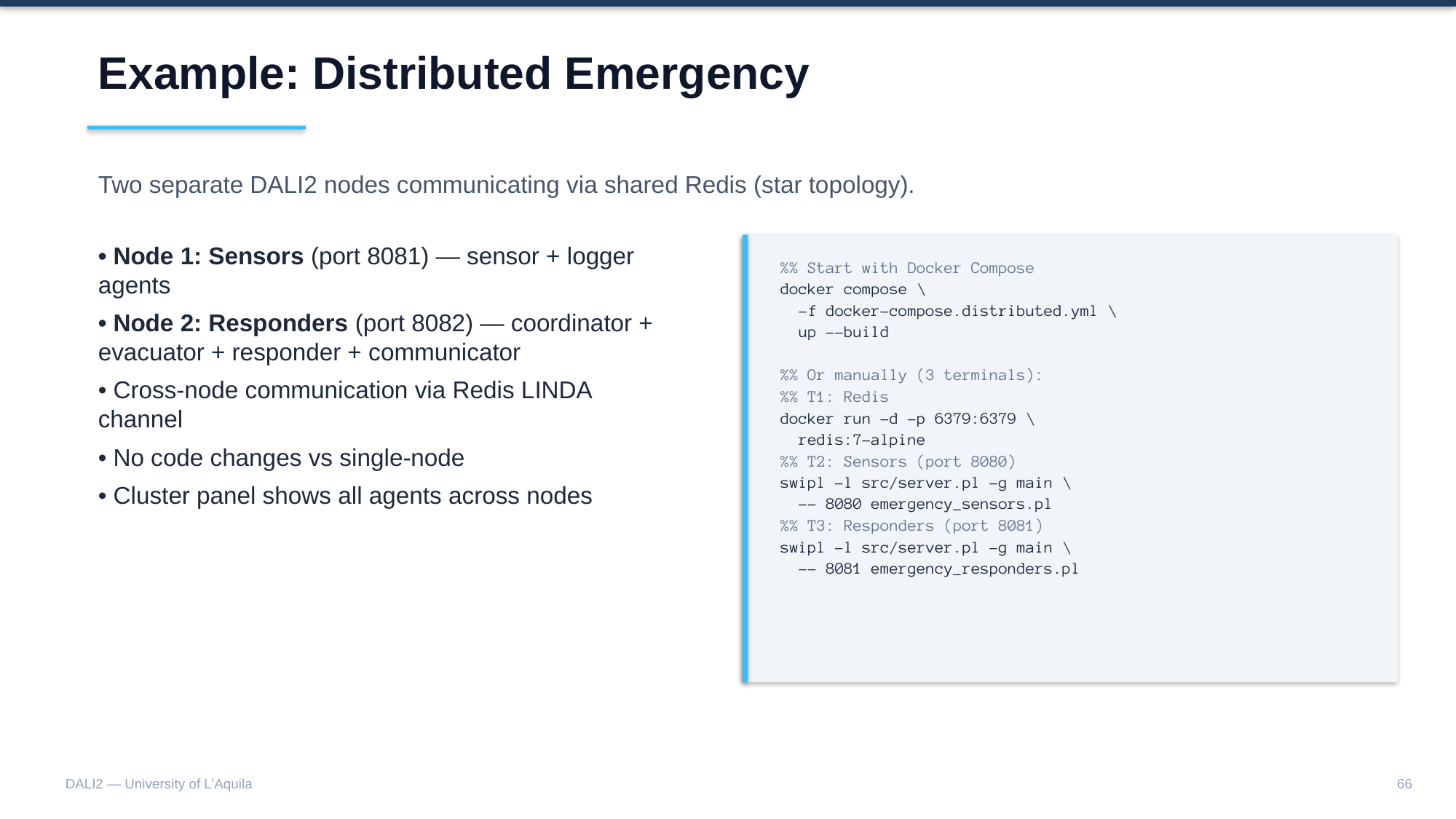

Example: Distributed Emergency

Two separate DALI2 nodes communicating via shared Redis (star topology).
• Node 1: Sensors (port 8081) — sensor + logger agents
• Node 2: Responders (port 8082) — coordinator + evacuator + responder + communicator
• Cross-node communication via Redis LINDA channel
• No code changes vs single-node
• Cluster panel shows all agents across nodes

%% Start with Docker Compose
docker compose \
  -f docker-compose.distributed.yml \
  up --build

%% Or manually (3 terminals):
%% T1: Redis
docker run -d -p 6379:6379 \
  redis:7-alpine
%% T2: Sensors (port 8080)
swipl -l src/server.pl -g main \
  -- 8080 emergency_sensors.pl
%% T3: Responders (port 8081)
swipl -l src/server.pl -g main \
  -- 8081 emergency_responders.pl
DALI2 — University of L’Aquila
66